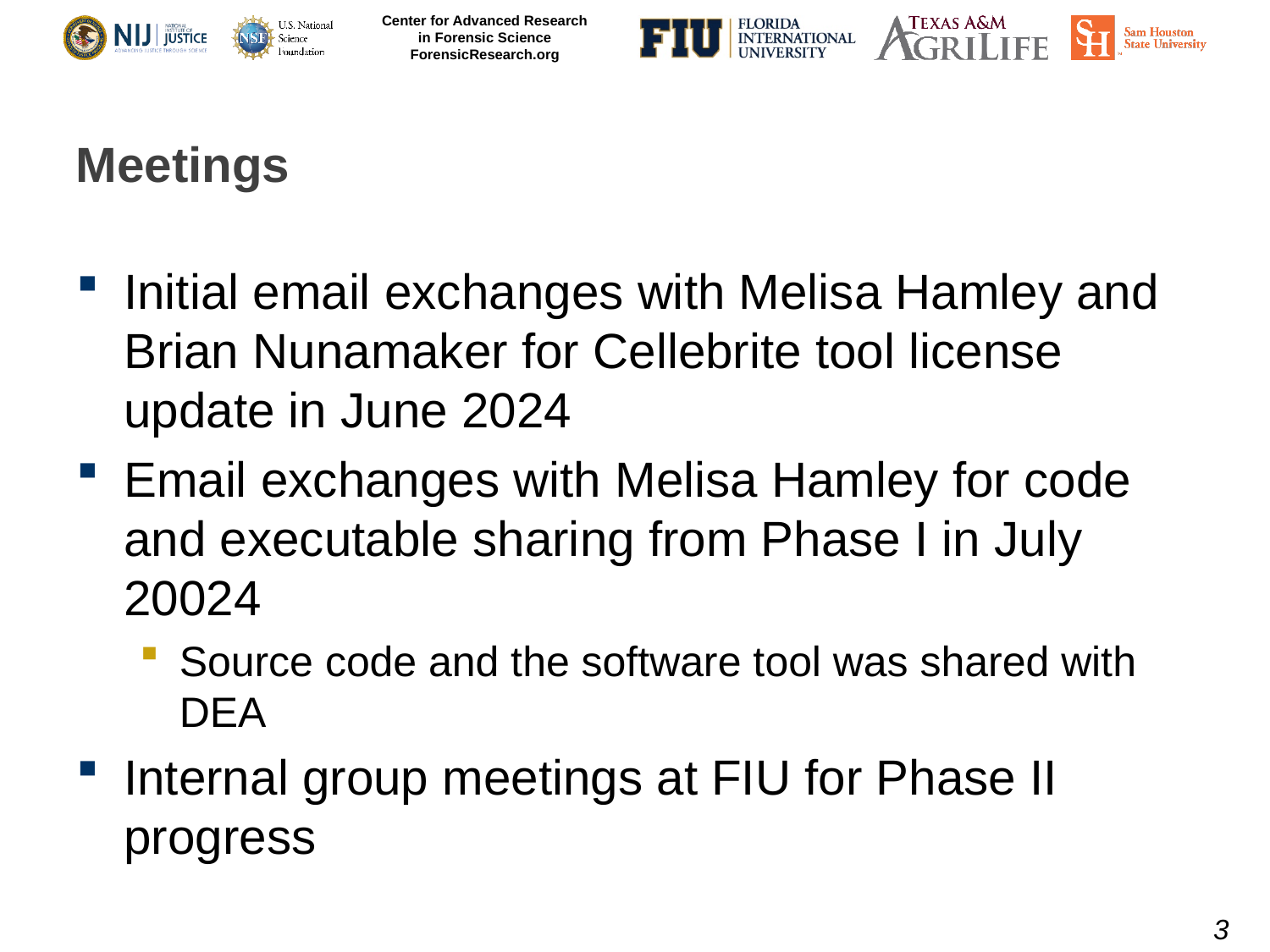

# Meetings
Initial email exchanges with Melisa Hamley and Brian Nunamaker for Cellebrite tool license update in June 2024
Email exchanges with Melisa Hamley for code and executable sharing from Phase I in July 20024
Source code and the software tool was shared with DEA
Internal group meetings at FIU for Phase II progress